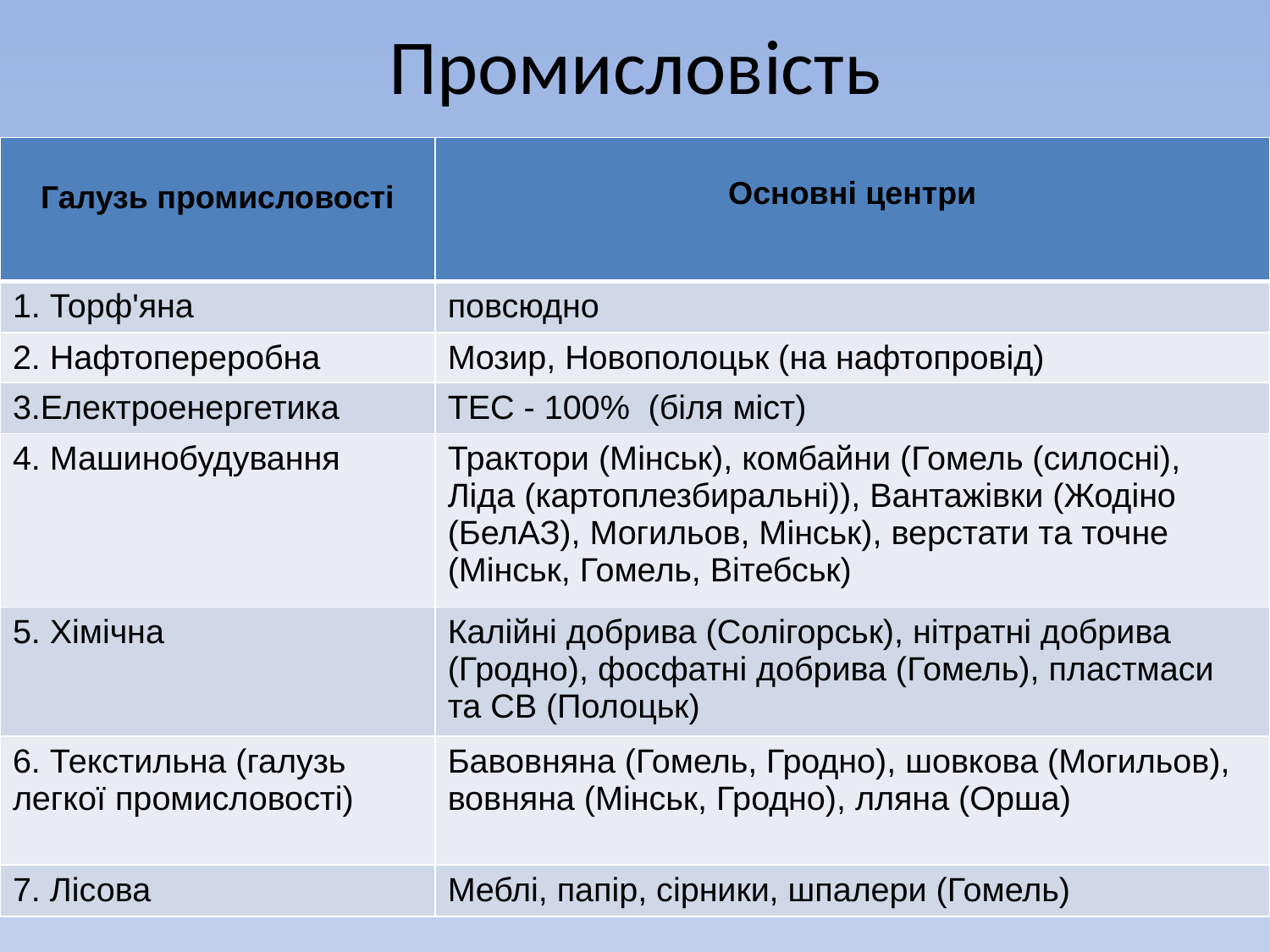

# Промисловість
| Галузь промисловості | Основні центри |
| --- | --- |
| 1. Торф'яна | повсюдно |
| 2. Нафтопереробна | Мозир, Новополоцьк (на нафтопровід) |
| 3.Електроенергетика | ТЕС - 100% (біля міст) |
| 4. Машинобудування | Трактори (Мінськ), комбайни (Гомель (силосні), Ліда (картоплезбиральні)), Вантажівки (Жодіно (БелАЗ), Могильов, Мінськ), верстати та точне (Мінськ, Гомель, Вітебськ) |
| 5. Хімічна | Калійні добрива (Солігорськ), нітратні добрива (Гродно), фосфатні добрива (Гомель), пластмаси та СВ (Полоцьк) |
| 6. Текстильна (галузь легкої промисловості) | Бавовняна (Гомель, Гродно), шовкова (Могильов), вовняна (Мінськ, Гродно), лляна (Орша) |
| 7. Лісова | Меблі, папір, сірники, шпалери (Гомель) |